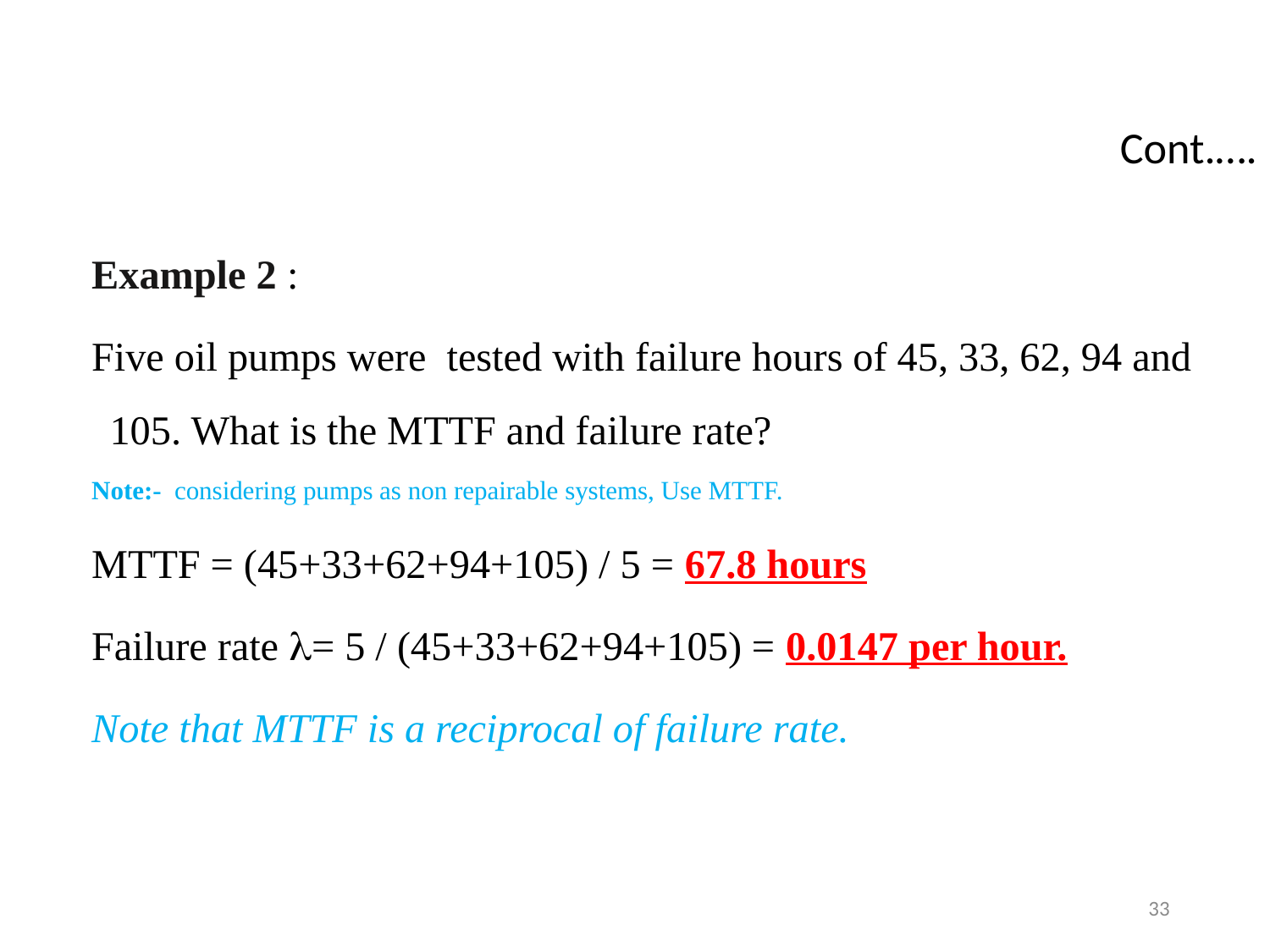

# Cont.….
Example 2 :
Five oil pumps were  tested with failure hours of 45, 33, 62, 94 and 105. What is the MTTF and failure rate?
Note:-  considering pumps as non repairable systems, Use MTTF.
MTTF = (45+33+62+94+105) / 5 = 67.8 hours
Failure rate λ= 5 / (45+33+62+94+105) = 0.0147 per hour.
Note that MTTF is a reciprocal of failure rate.

33